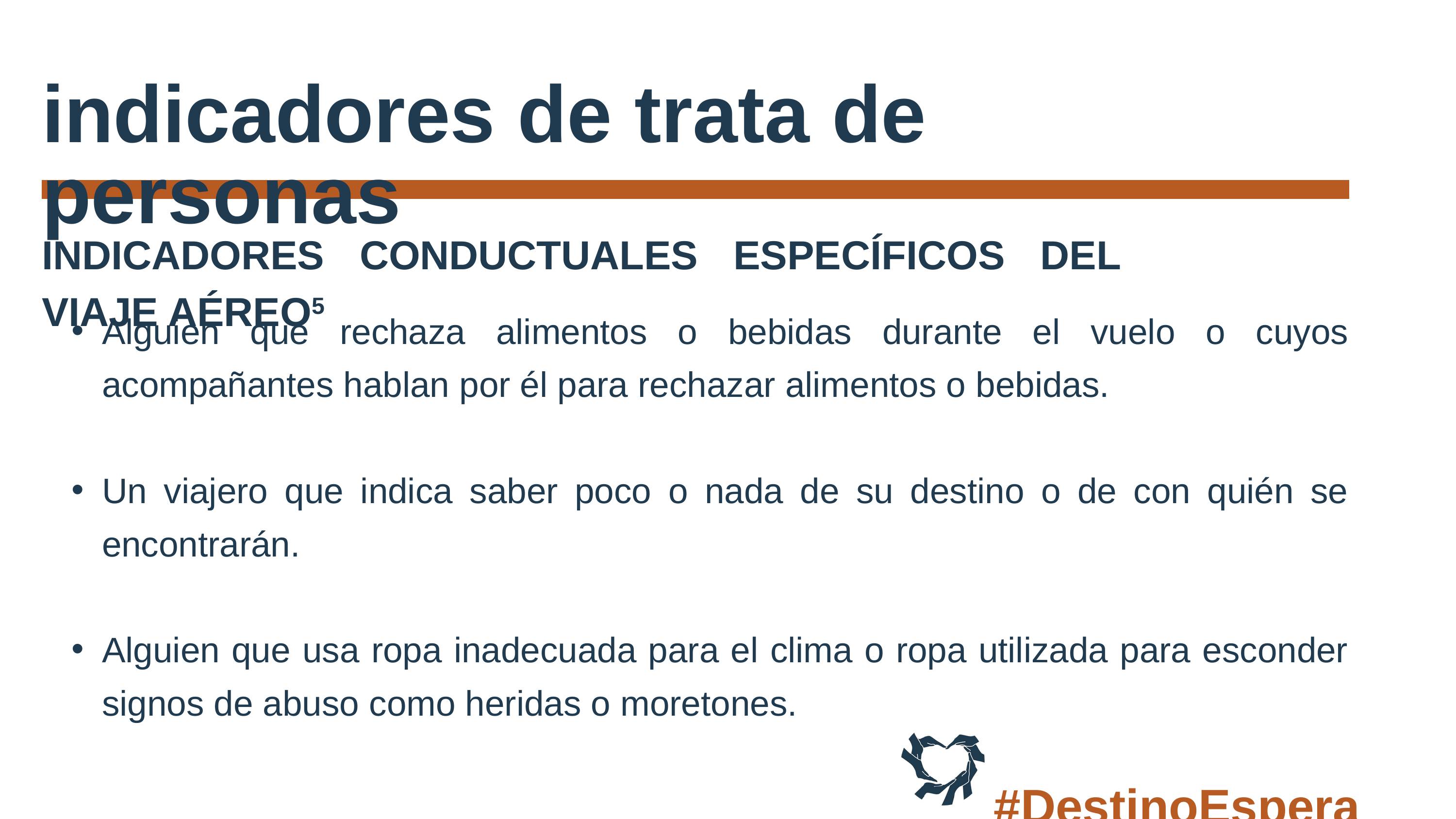

indicadores de trata de personas

INDICADORES CONDUCTUALES ESPECÍFICOS DEL VIAJE AÉREO5
Alguien que rechaza alimentos o bebidas durante el vuelo o cuyos acompañantes hablan por él para rechazar alimentos o bebidas.

Un viajero que indica saber poco o nada de su destino o de con quién se encontrarán.

Alguien que usa ropa inadecuada para el clima o ropa utilizada para esconder signos de abuso como heridas o moretones.

#DestinoEsperanza